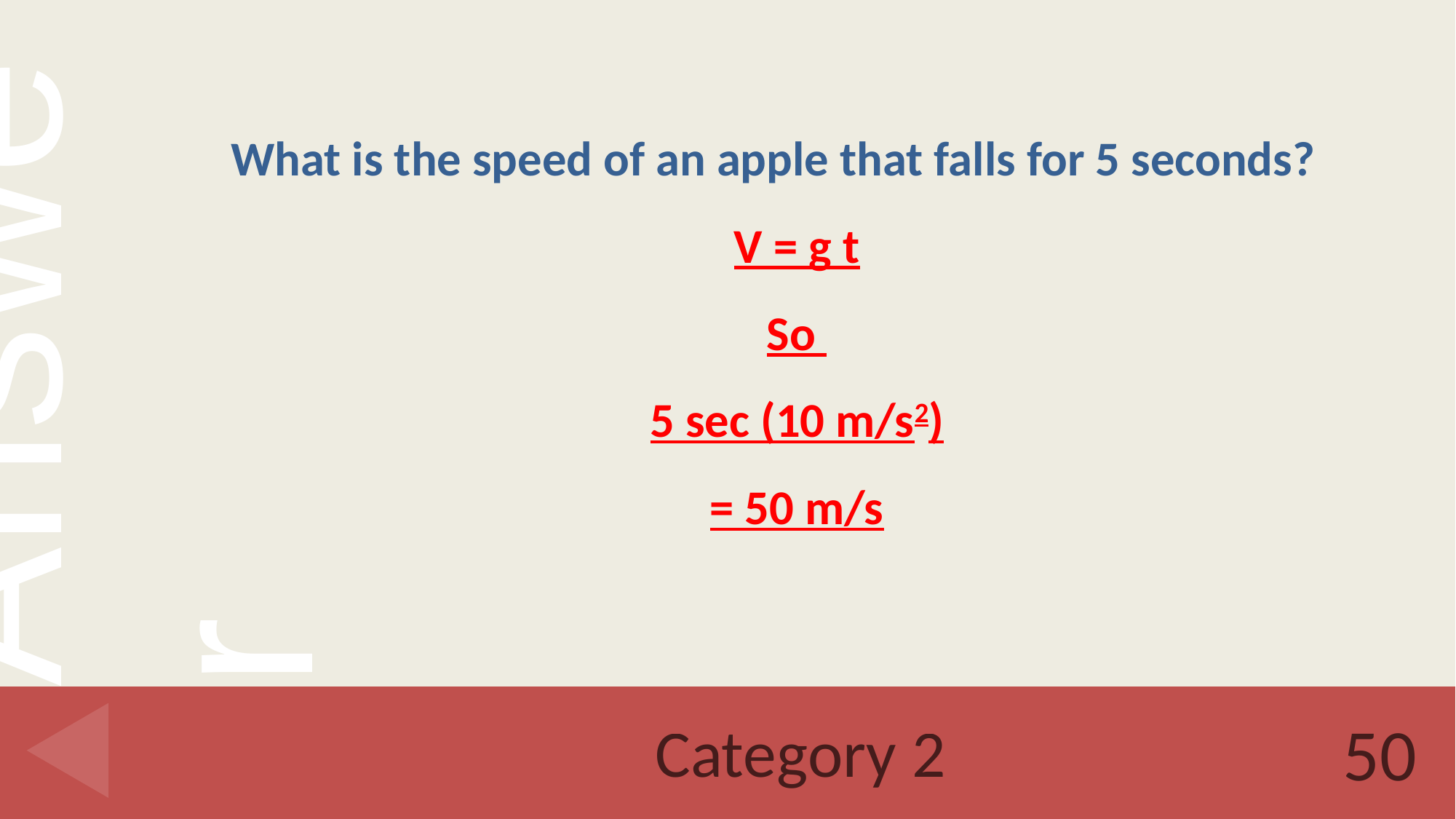

What is the speed of an apple that falls for 5 seconds?
V = g t
So
5 sec (10 m/s2)
= 50 m/s

# Category 2
50